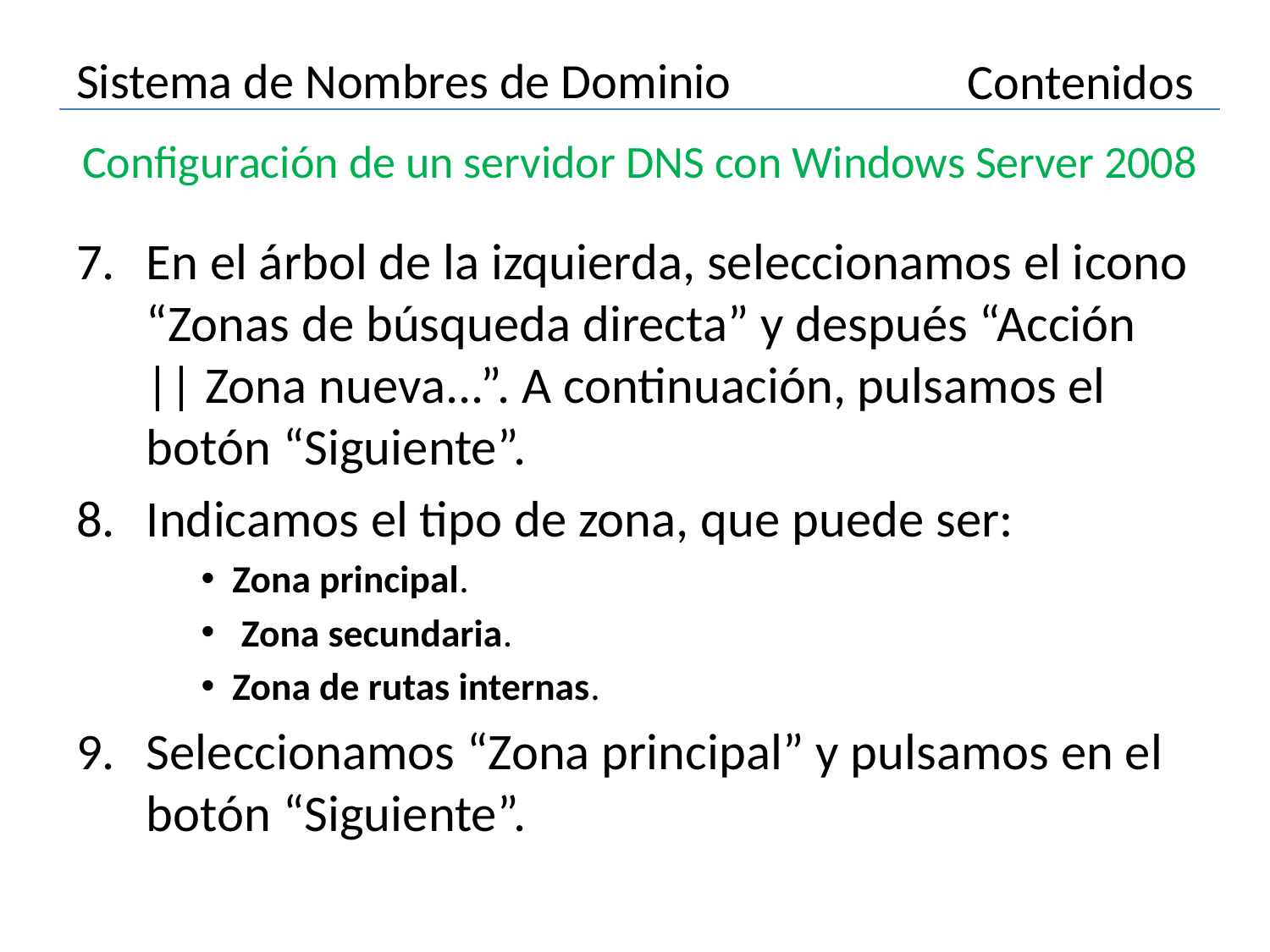

# Sistema de Nombres de Dominio
Contenidos
Configuración de un servidor DNS con Windows Server 2008
En el árbol de la izquierda, seleccionamos el icono “Zonas de búsqueda directa” y después “Acción || Zona nueva...”. A continuación, pulsamos el botón “Siguiente”.
Indicamos el tipo de zona, que puede ser:
Zona principal.
 Zona secundaria.
Zona de rutas internas.
Seleccionamos “Zona principal” y pulsamos en el botón “Siguiente”.